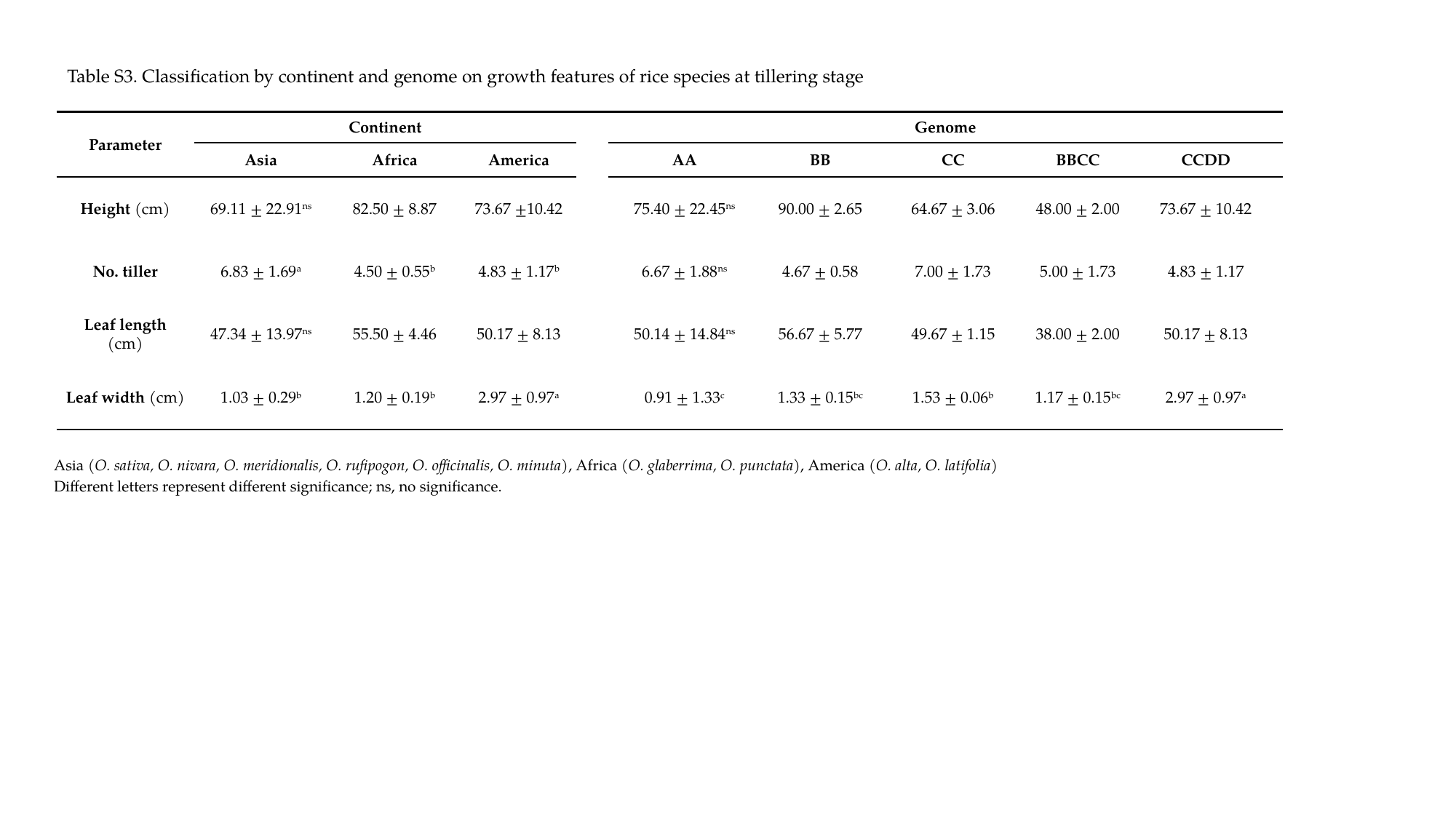

Table S3. Classification by continent and genome on growth features of rice species at tillering stage
| Parameter | Continent |  |  |  | Genome |  |  |  |  |
| --- | --- | --- | --- | --- | --- | --- | --- | --- | --- |
|  | Asia | Africa | America |  | AA | BB | CC | BBCC | CCDD |
| Height (cm) | 69.11 ± 22.91ns | 82.50 ± 8.87 | 73.67 ±10.42 |  | 75.40 ± 22.45ns | 90.00 ± 2.65 | 64.67 ± 3.06 | 48.00 ± 2.00 | 73.67 ± 10.42 |
| No. tiller | 6.83 ± 1.69a | 4.50 ± 0.55b | 4.83 ± 1.17b |  | 6.67 ± 1.88ns | 4.67 ± 0.58 | 7.00 ± 1.73 | 5.00 ± 1.73 | 4.83 ± 1.17 |
| Leaf length (cm) | 47.34 ± 13.97ns | 55.50 ± 4.46 | 50.17 ± 8.13 |  | 50.14 ± 14.84ns | 56.67 ± 5.77 | 49.67 ± 1.15 | 38.00 ± 2.00 | 50.17 ± 8.13 |
| Leaf width (cm) | 1.03 ± 0.29b | 1.20 ± 0.19b | 2.97 ± 0.97a |  | 0.91 ± 1.33c | 1.33 ± 0.15bc | 1.53 ± 0.06b | 1.17 ± 0.15bc | 2.97 ± 0.97a |
Asia (O. sativa, O. nivara, O. meridionalis, O. rufipogon, O. officinalis, O. minuta), Africa (O. glaberrima, O. punctata), America (O. alta, O. latifolia)
Different letters represent different significance; ns, no significance.